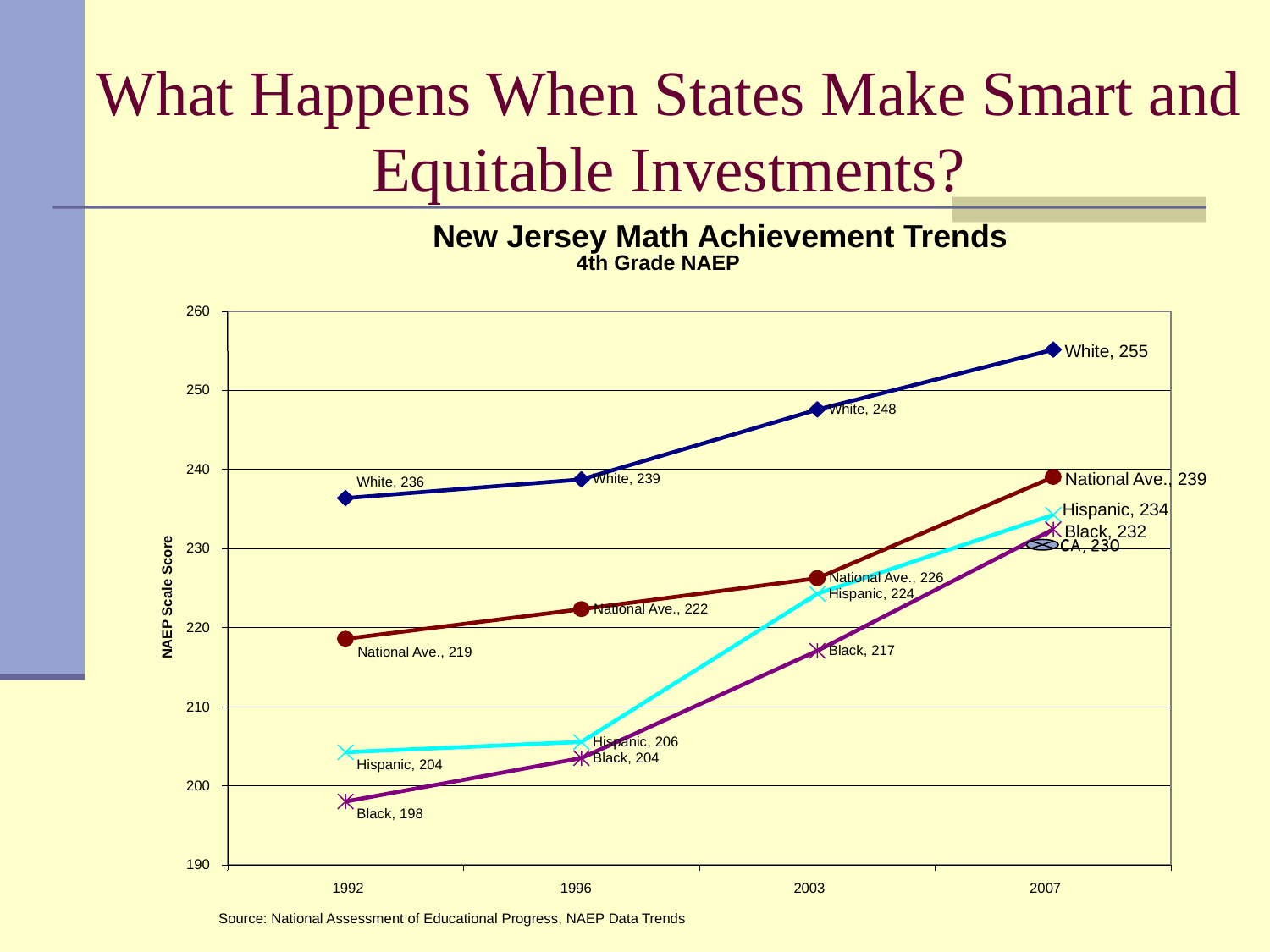

# What Happens When States Make Smart and Equitable Investments?

         New Jersey Math Achievement Trends
4th Grade NAEP
260

White, 255

250

White, 248

240
National Ave., 239

White, 239

White, 236

Hispanic, 234

Black, 232

230

National Ave., 226

Hispanic, 224

NAEP Scale Score

National Ave., 222

220

Black, 217
National Ave., 219

210

Hispanic, 206

Black, 204

Hispanic, 204

200

Black, 198
190

  1992
1996
2003
2007
Source: National Assessment of Educational Progress, NAEP Data Trends
CA, 230